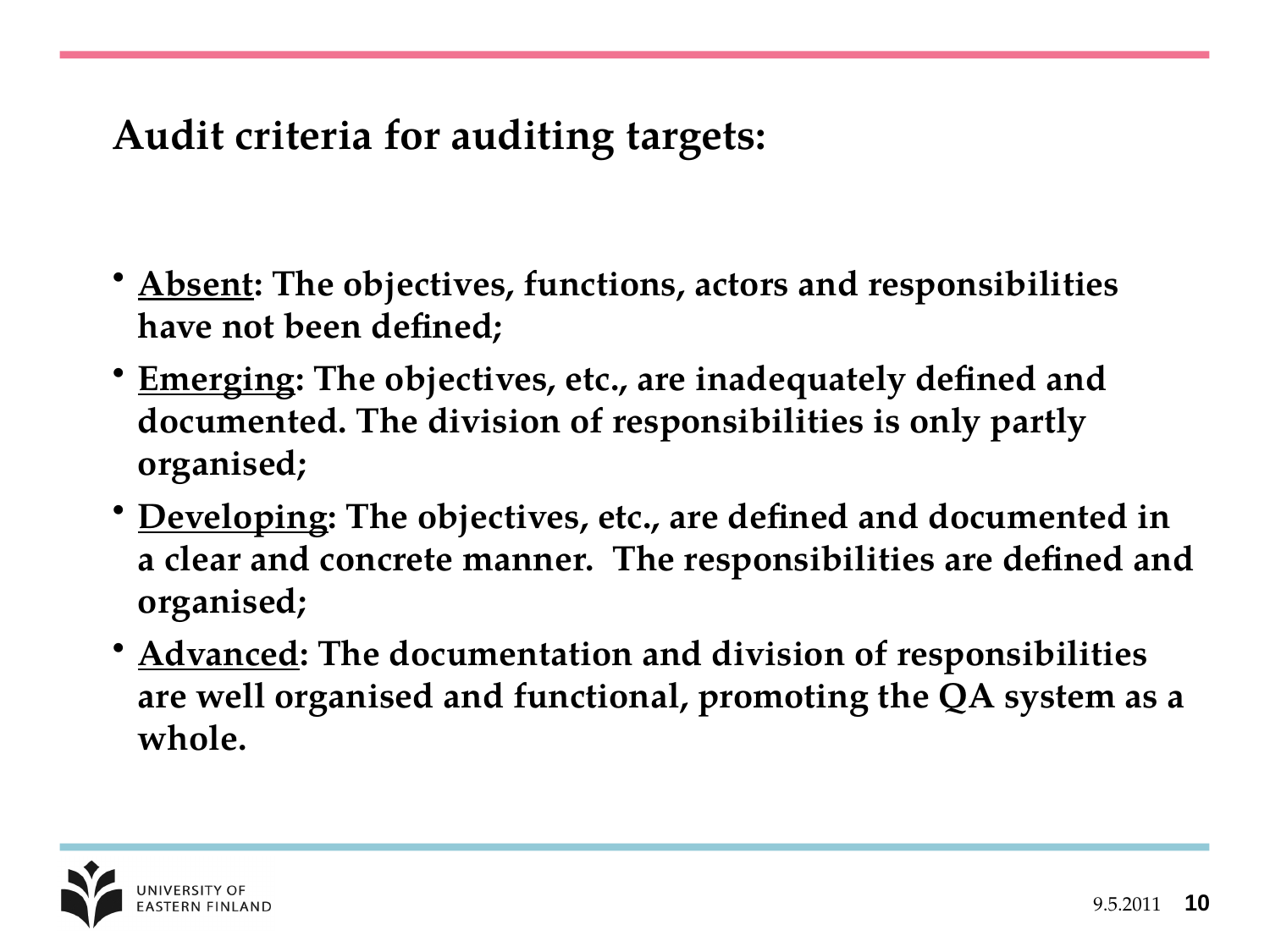

# Audit criteria for auditing targets:

Absent: The objectives, functions, actors and responsibilities have not been defined;
Emerging: The objectives, etc., are inadequately defined and documented. The division of responsibilities is only partly organised;
Developing: The objectives, etc., are defined and documented in a clear and concrete manner.  The responsibilities are defined and organised;
Advanced: The documentation and division of responsibilities are well organised and functional, promoting the QA system as a whole.

9.5.2011
10